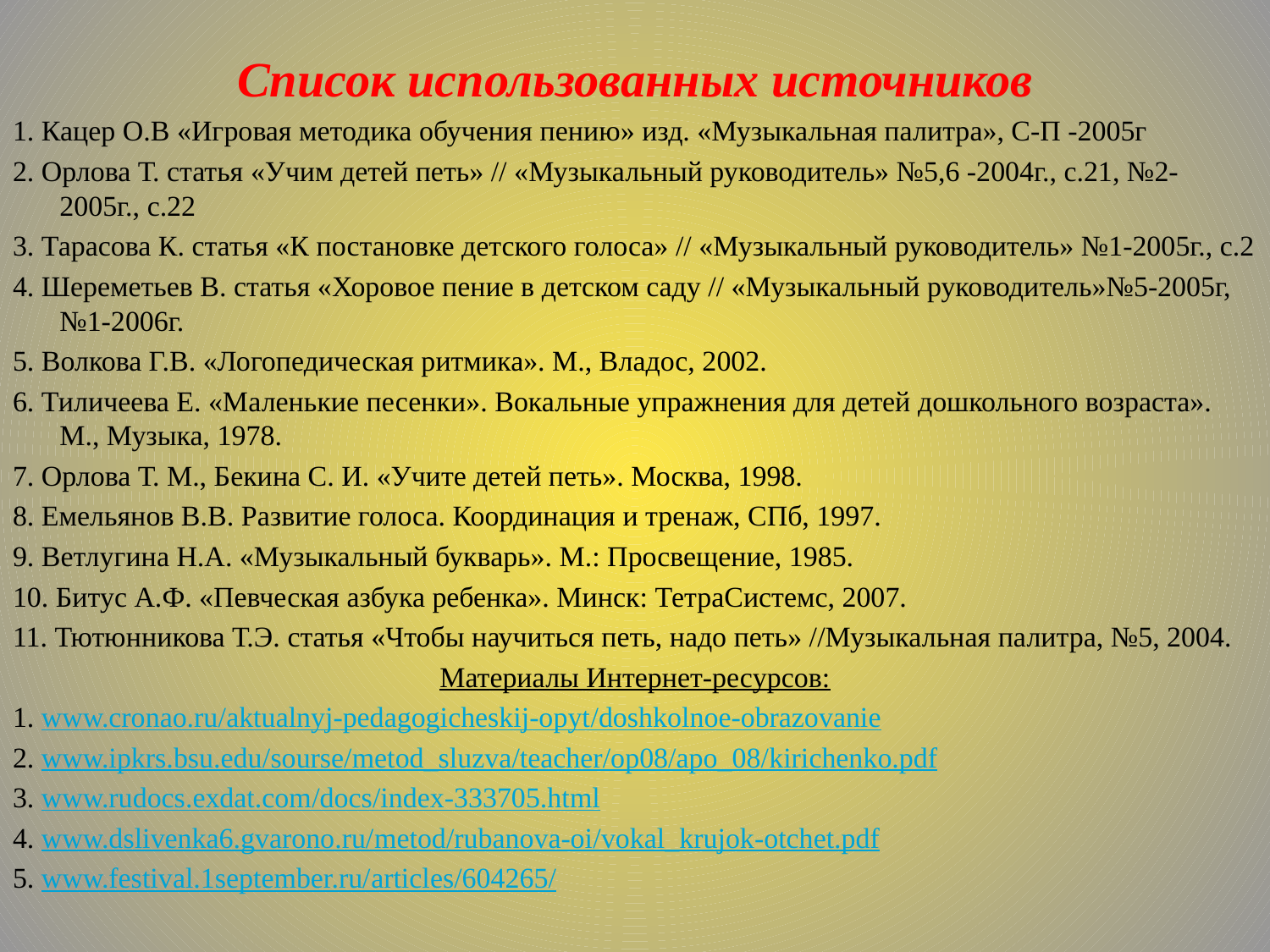

# Список использованных источников
1. Кацер О.В «Игровая методика обучения пению» изд. «Музыкальная палитра», С-П -2005г
2. Орлова Т. статья «Учим детей петь» // «Музыкальный руководитель» №5,6 -2004г., с.21, №2-2005г., с.22
3. Тарасова К. статья «К постановке детского голоса» // «Музыкальный руководитель» №1-2005г., с.2
4. Шереметьев В. статья «Хоровое пение в детском саду // «Музыкальный руководитель»№5-2005г, №1-2006г.
5. Волкова Г.В. «Логопедическая ритмика». М., Владос, 2002.
6. Тиличеева Е. «Маленькие песенки». Вокальные упражнения для детей дошкольного возраста». М., Музыка, 1978.
7. Орлова Т. М., Бекина С. И. «Учите детей петь». Москва, 1998.
8. Емельянов В.В. Развитие голоса. Координация и тренаж, СПб, 1997.
9. Ветлугина Н.А. «Музыкальный букварь». М.: Просвещение, 1985.
10. Битус А.Ф. «Певческая азбука ребенка». Минск: ТетраСистемс, 2007.
11. Тютюнникова Т.Э. статья «Чтобы научиться петь, надо петь» //Музыкальная палитра, №5, 2004.
Материалы Интернет-ресурсов:
1. www.cronao.ru/aktualnyj-pedagogicheskij-opyt/doshkolnoe-obrazovanie
2. www.ipkrs.bsu.edu/sourse/metod_sluzva/teacher/op08/apo_08/kirichenko.pdf
3. www.rudocs.exdat.com/docs/index-333705.html
4. www.dslivenka6.gvarono.ru/metod/rubanova-oi/vokal_krujok-otchet.pdf
5. www.festival.1september.ru/articles/604265/